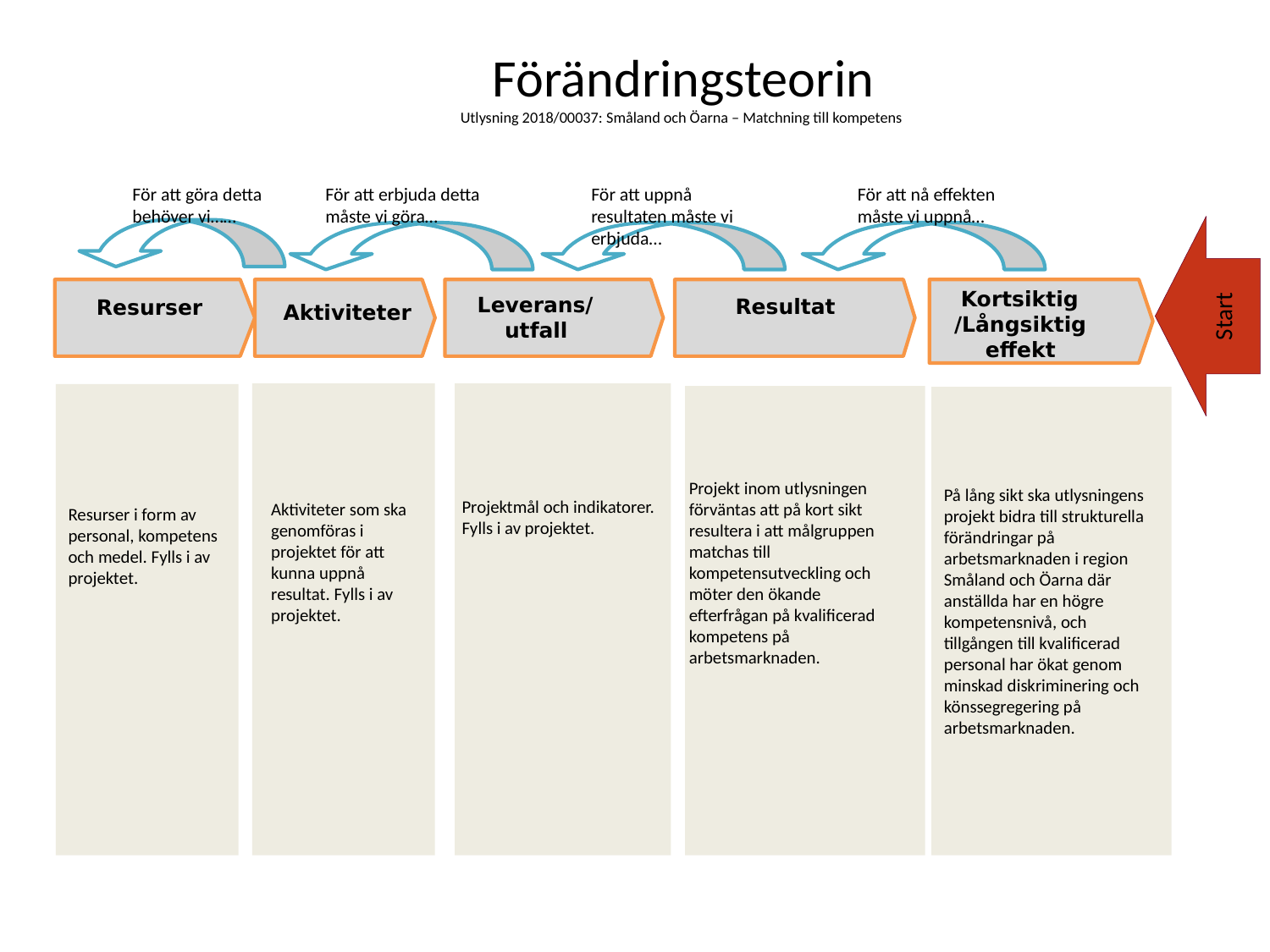

# Förändringsteorin Utlysning 2018/00037: Småland och Öarna – Matchning till kompetens
För att göra detta behöver vi……
För att erbjuda detta måste vi göra…
För att uppnå resultaten måste vi erbjuda…
För att nå effekten måste vi uppnå…
Start

Kortsiktig /Långsiktig effekt
Leverans/ utfall
Resultat
Resurser
Aktiviteter

Projektmål och indikatorer. Fylls i av projektet.

Resurser i form av personal, kompetens och medel. Fylls i av projektet.

Aktiviteter som ska genomföras i projektet för att kunna uppnå resultat. Fylls i av projektet.

Projekt inom utlysningen förväntas att på kort sikt resultera i att målgruppen matchas till kompetensutveckling och möter den ökande efterfrågan på kvalificerad kompetens på arbetsmarknaden.

På lång sikt ska utlysningens projekt bidra till strukturella förändringar på arbetsmarknaden i region Småland och Öarna där anställda har en högre kompetensnivå, och tillgången till kvalificerad personal har ökat genom minskad diskriminering och könssegregering på arbetsmarknaden.